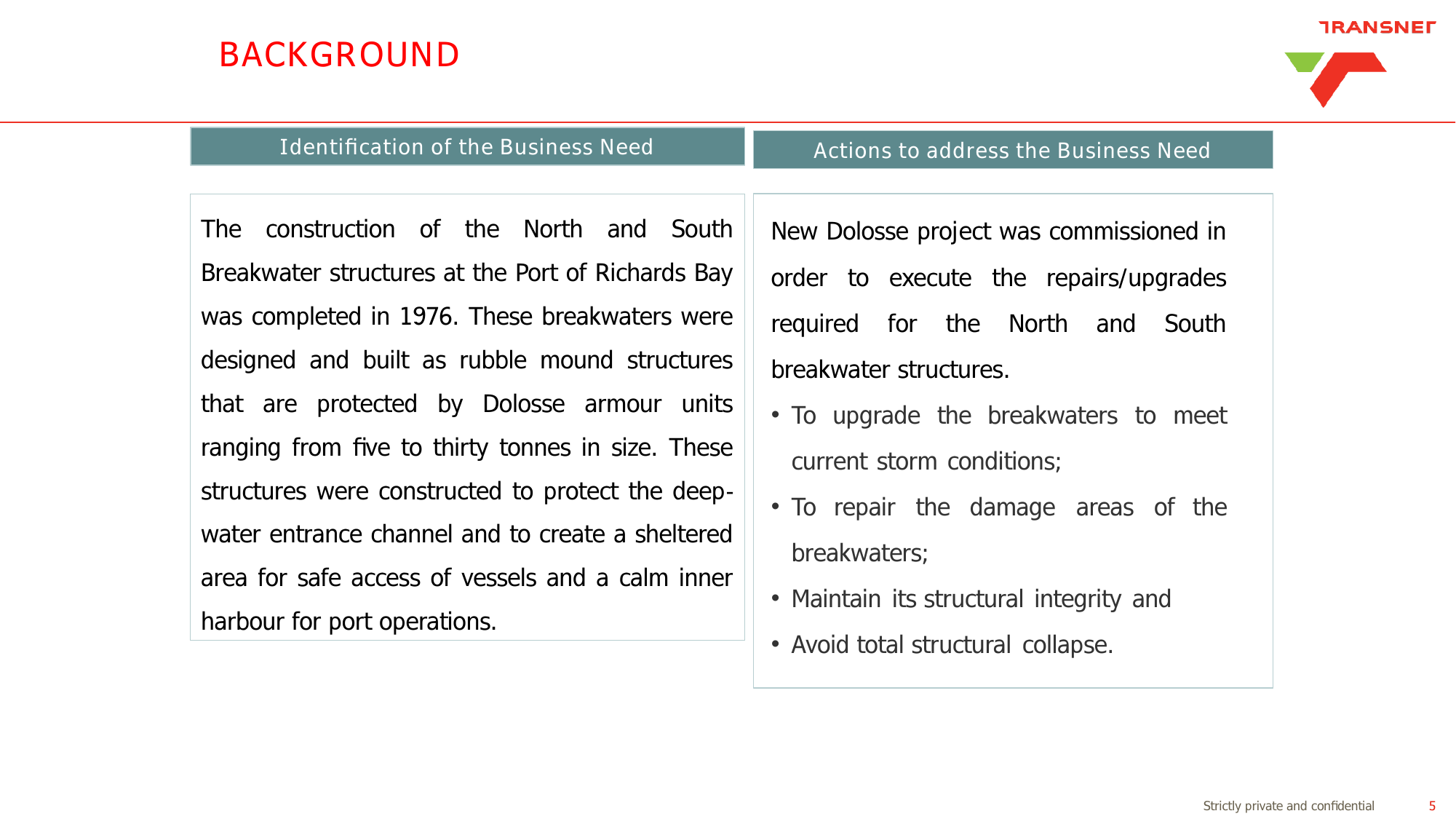

# BACKGROUND
Identification of the Business Need
Actions to address the Business Need
The construction of the North and South Breakwater structures at the Port of Richards Bay was completed in 1976. These breakwaters were designed and built as rubble mound structures that are protected by Dolosse armour units ranging from five to thirty tonnes in size. These structures were constructed to protect the deep‐water entrance channel and to create a sheltered area for safe access of vessels and a calm inner harbour for port operations.
New Dolosse project was commissioned in order to execute the repairs/upgrades required for the North and South breakwater structures.
To upgrade the breakwaters to meet current storm conditions;
To repair the damage areas of the breakwaters;
Maintain its structural integrity and
Avoid total structural collapse.